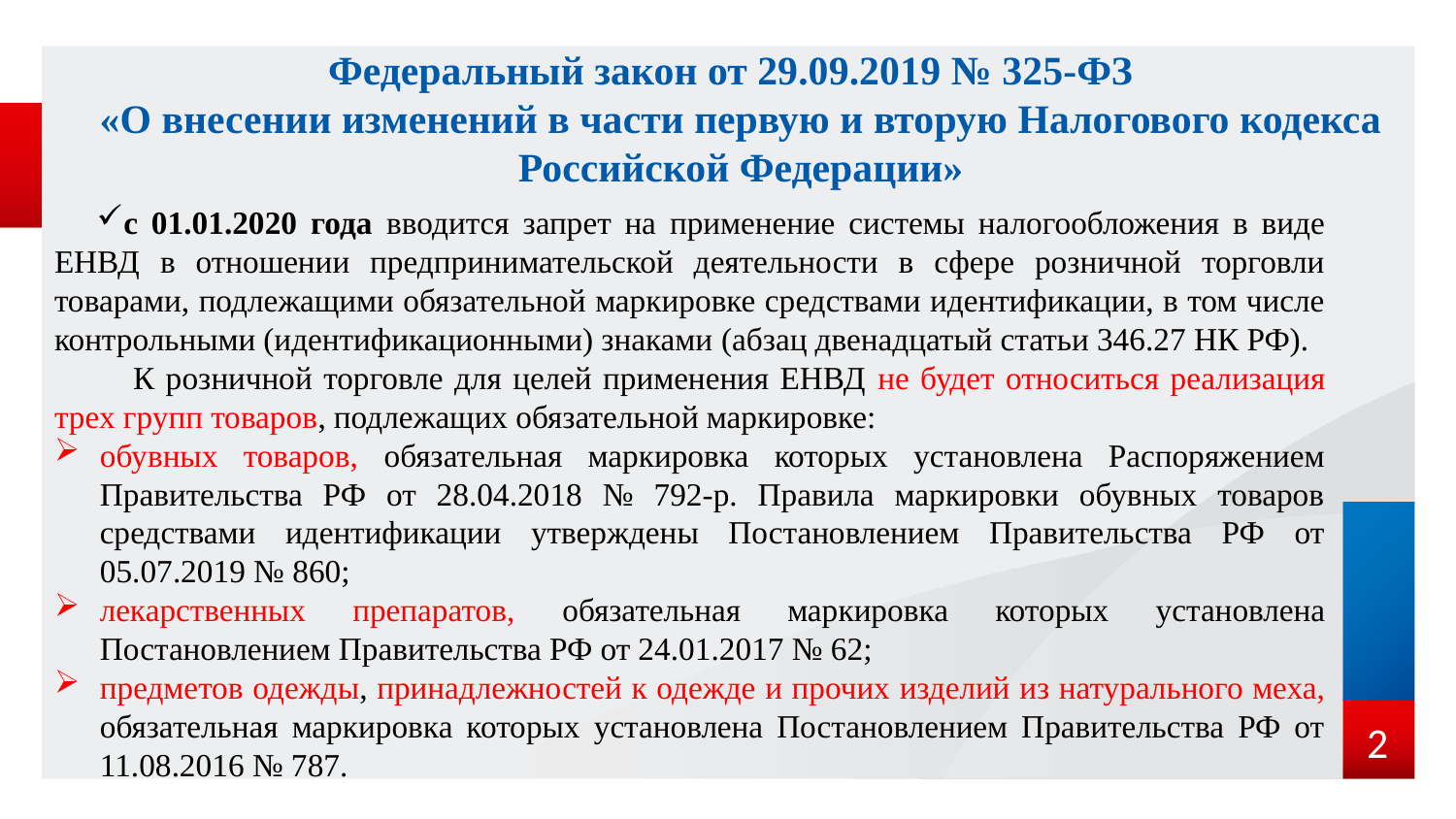

# Федеральный закон от 29.09.2019 № 325-ФЗ «О внесении изменений в части первую и вторую Налогового кодекса Российской Федерации»
с 01.01.2020 года вводится запрет на применение системы налогообложения в виде ЕНВД в отношении предпринимательской деятельности в сфере розничной торговли товарами, подлежащими обязательной маркировке средствами идентификации, в том числе контрольными (идентификационными) знаками (абзац двенадцатый статьи 346.27 НК РФ).
       К розничной торговле для целей применения ЕНВД не будет относиться реализация трех групп товаров, подлежащих обязательной маркировке:
обувных товаров, обязательная маркировка которых установлена Распоряжением Правительства РФ от 28.04.2018 № 792-р. Правила маркировки обувных товаров средствами идентификации утверждены Постановлением Правительства РФ от 05.07.2019 № 860;
лекарственных препаратов, обязательная маркировка которых установлена Постановлением Правительства РФ от 24.01.2017 № 62;
предметов одежды, принадлежностей к одежде и прочих изделий из натурального меха, обязательная маркировка которых установлена Постановлением Правительства РФ от 11.08.2016 № 787.

 2